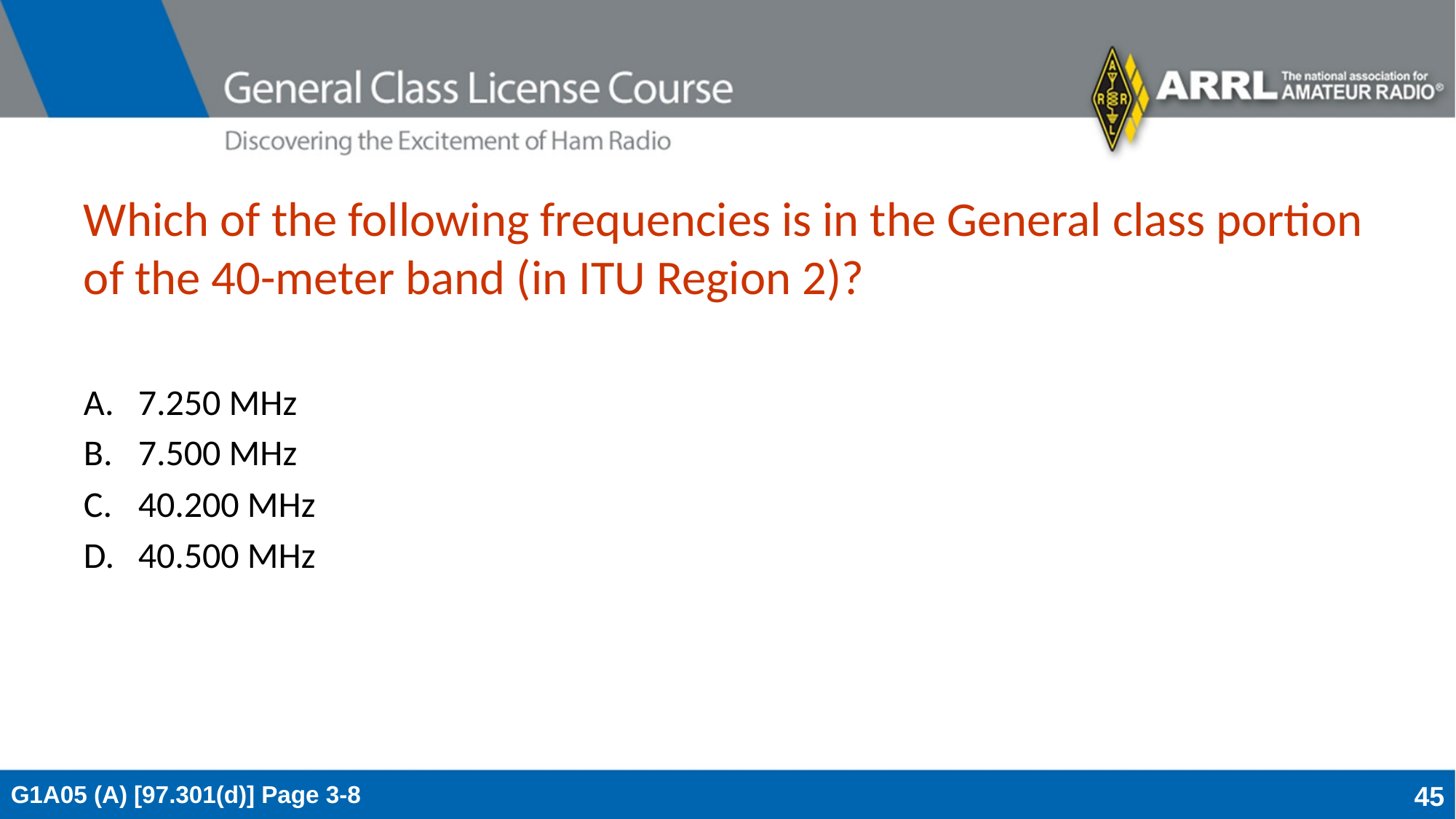

# Which of the following frequencies is in the General class portion of the 40-meter band (in ITU Region 2)?
7.250 MHz
7.500 MHz
40.200 MHz
40.500 MHz
G1A05 (A) [97.301(d)] Page 3-8
45